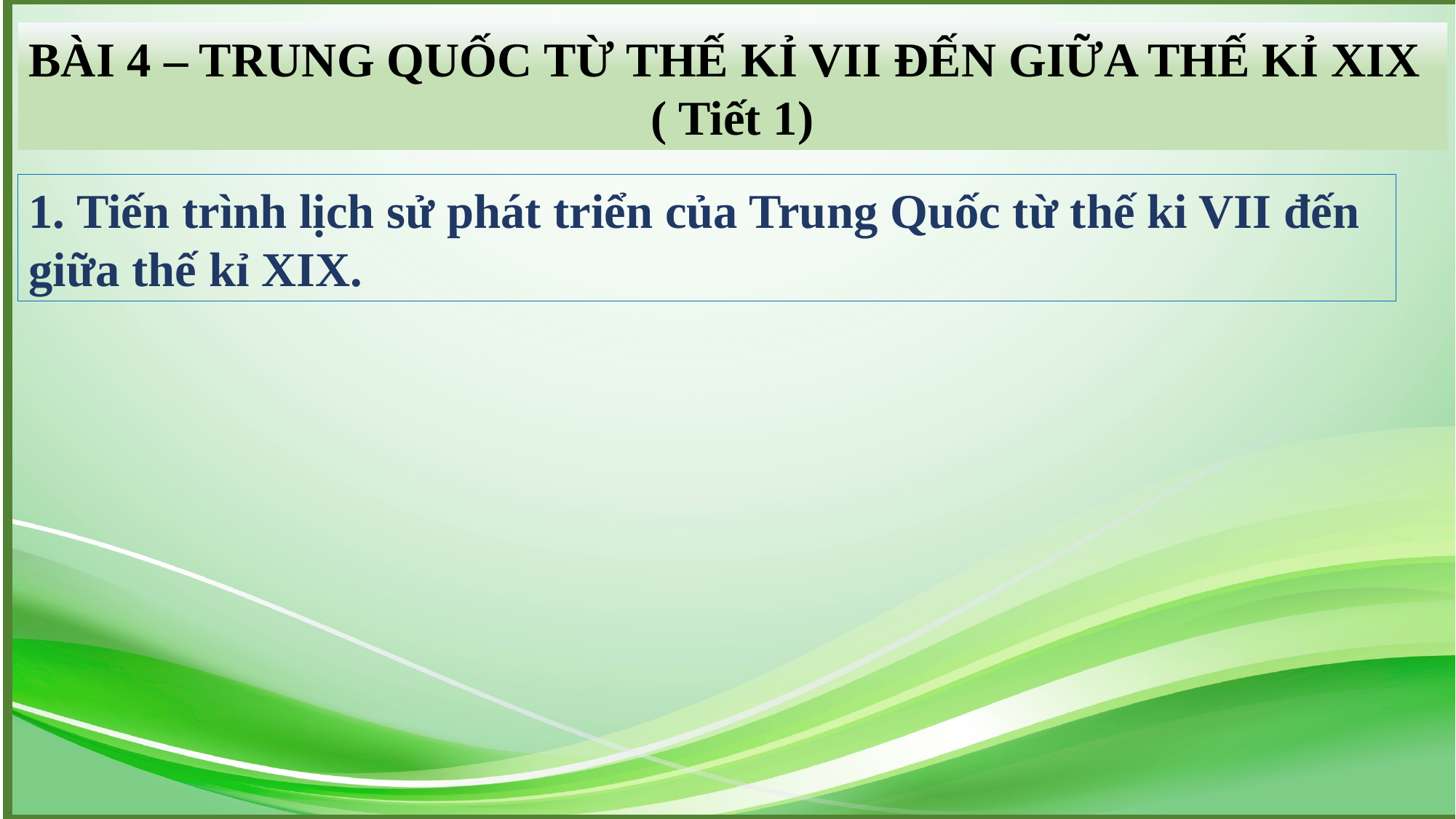

BÀI 4 – TRUNG QUỐC TỪ THẾ KỈ VII ĐẾN GIỮA THẾ KỈ XIX
( Tiết 1)
1. Tiến trình lịch sử phát triển của Trung Quốc từ thế ki VII đến giữa thế kỉ XIX.